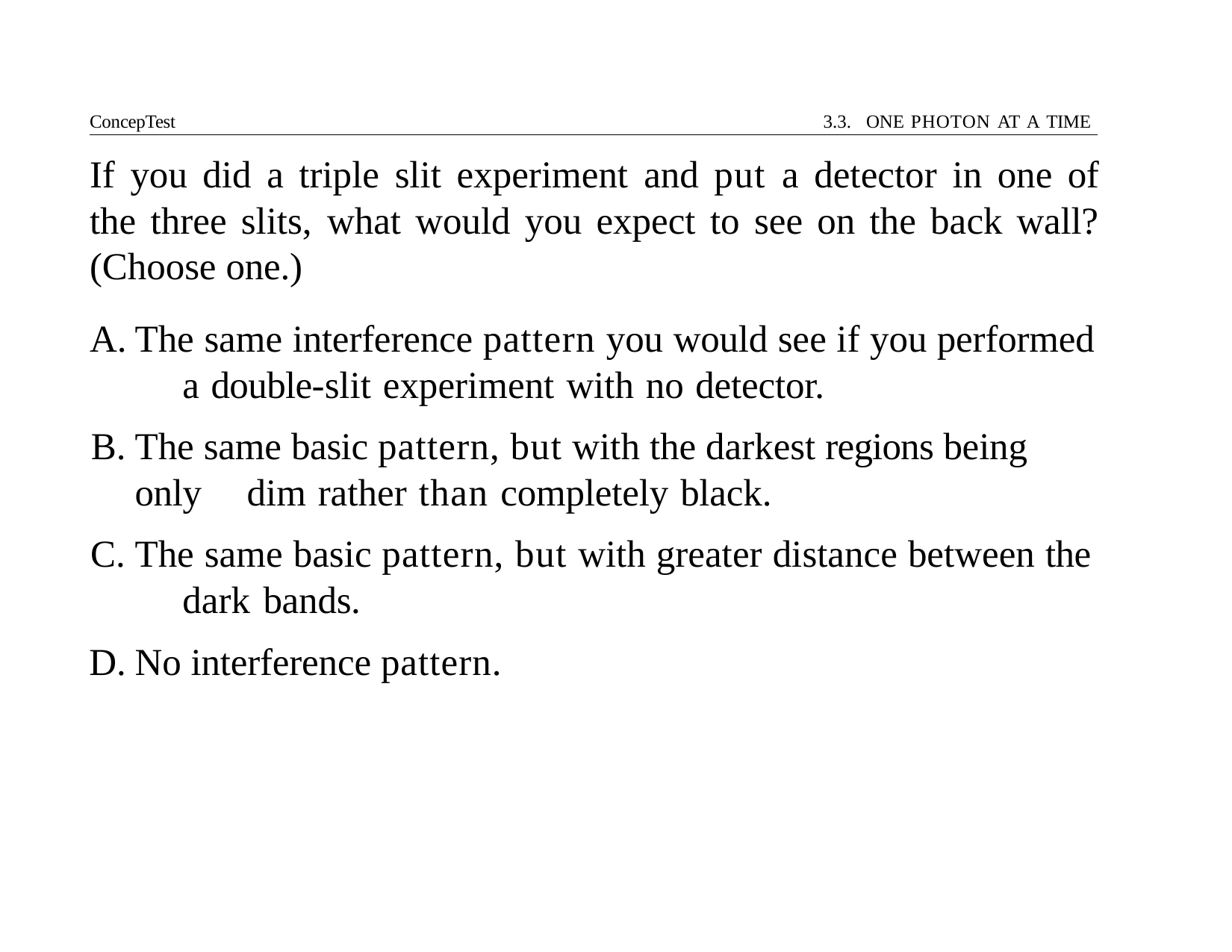

ConcepTest	3.3.  ONE PHOTON AT A TIME

# If you did a triple slit experiment and put a detector in one of the three slits, what would you expect to see on the back wall? (Choose one.)
The same interference pattern you would see if you performed 	a double-slit experiment with no detector.
The same basic pattern, but with the darkest regions being only 	dim rather than completely black.
The same basic pattern, but with greater distance between the 	dark bands.
No interference pattern.